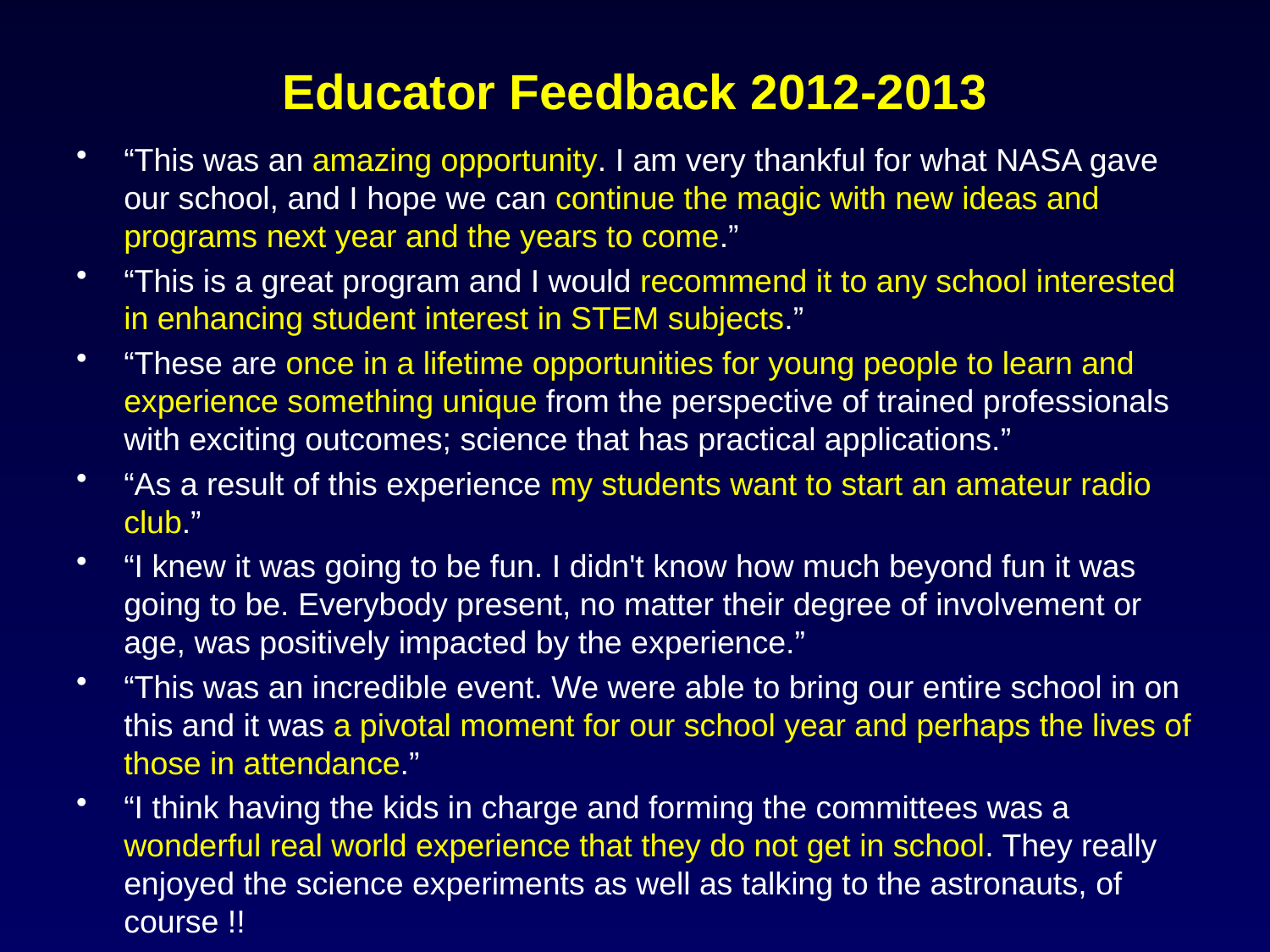

# Educator Feedback 2012-2013
“This was an amazing opportunity. I am very thankful for what NASA gave our school, and I hope we can continue the magic with new ideas and programs next year and the years to come.”
“This is a great program and I would recommend it to any school interested in enhancing student interest in STEM subjects.”
“These are once in a lifetime opportunities for young people to learn and experience something unique from the perspective of trained professionals with exciting outcomes; science that has practical applications.”
“As a result of this experience my students want to start an amateur radio club.”
“I knew it was going to be fun. I didn't know how much beyond fun it was going to be. Everybody present, no matter their degree of involvement or age, was positively impacted by the experience.”
“This was an incredible event. We were able to bring our entire school in on this and it was a pivotal moment for our school year and perhaps the lives of those in attendance.”
“I think having the kids in charge and forming the committees was a wonderful real world experience that they do not get in school. They really enjoyed the science experiments as well as talking to the astronauts, of course !!